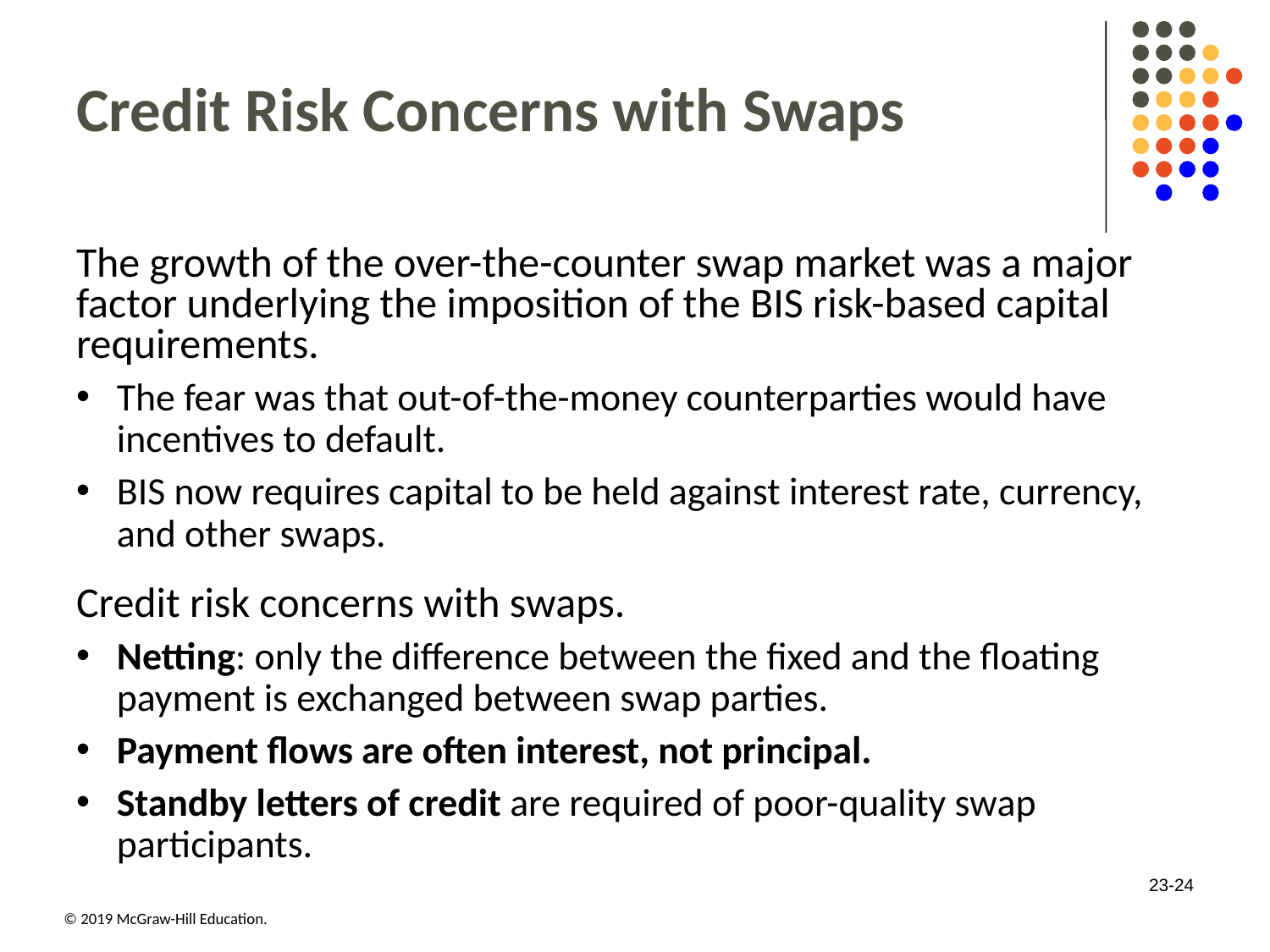

# Credit Risk Concerns with Swaps
The growth of the over-the-counter swap market was a major factor underlying the imposition of the BIS risk-based capital requirements.
The fear was that out-of-the-money counterparties would have incentives to default.
BIS now requires capital to be held against interest rate, currency, and other swaps.
Credit risk concerns with swaps.
Netting: only the difference between the fixed and the floating payment is exchanged between swap parties.
Payment flows are often interest, not principal.
Standby letters of credit are required of poor-quality swap participants.
23-24